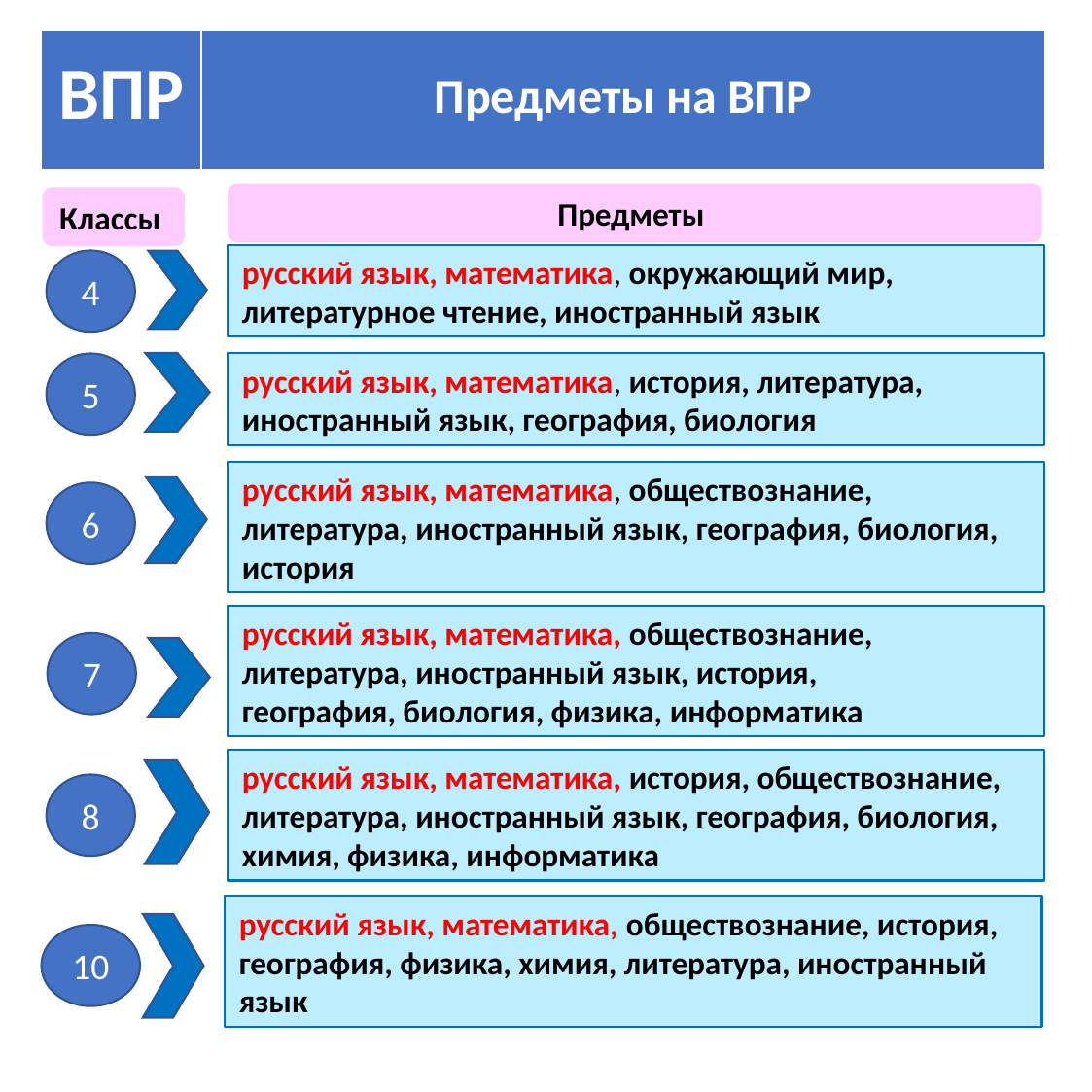

#
| ВПР | Предметы на ВПР |
| --- | --- |
Предметы
Классы
русский язык, математика, окружающий мир,
литературное чтение, иностранный язык
4

5
русский язык, математика, история, литература,
иностранный язык, география, биология
русский язык, математика, обществознание, литература, иностранный язык, география, биология, история

6
русский язык, математика, обществознание, литература, иностранный язык, история,
география, биология, физика, информатика
7

русский язык, математика, история, обществознание, литература, иностранный язык, география, биология, химия, физика, информатика

8
русский язык, математика, обществознание, история,
география, физика, химия, литература, иностранный язык

10